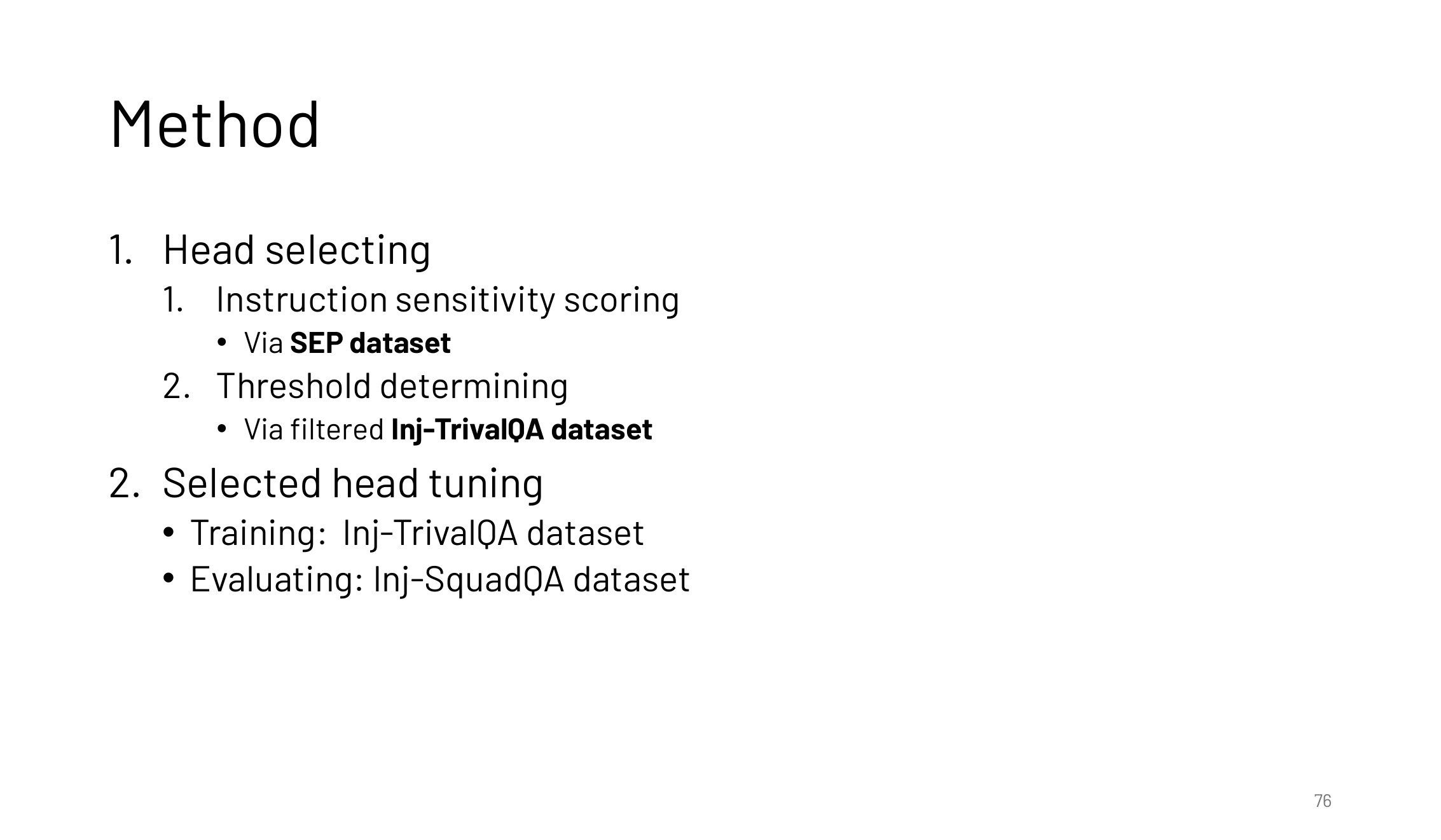

# Method
Head selecting
Instruction sensitivity scoring
Via SEP dataset
Threshold determining
Via filtered Inj-TrivalQA dataset
Selected head tuning
Training:  Inj-TrivalQA dataset
Evaluating: Inj-SquadQA dataset
76